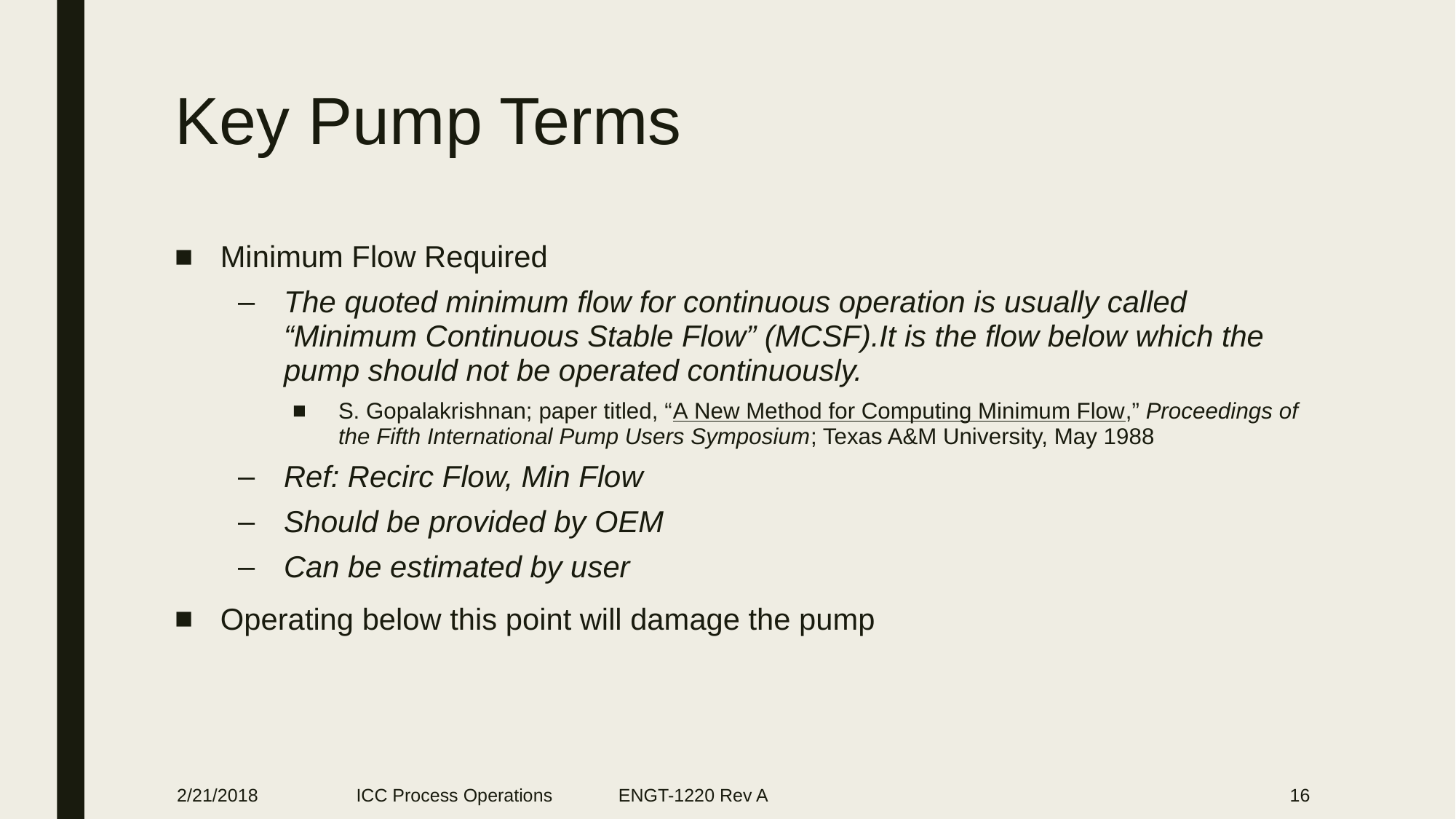

# Key Pump Terms
Minimum Flow Required
The quoted minimum flow for continuous operation is usually called “Minimum Continuous Stable Flow” (MCSF).It is the flow below which the pump should not be operated continuously.
S. Gopalakrishnan; paper titled, “A New Method for Computing Minimum Flow,” Proceedings of the Fifth International Pump Users Symposium; Texas A&M University, May 1988
Ref: Recirc Flow, Min Flow
Should be provided by OEM
Can be estimated by user
Operating below this point will damage the pump

2/21/2018
ICC Process Operations             ENGT-1220 Rev A
16